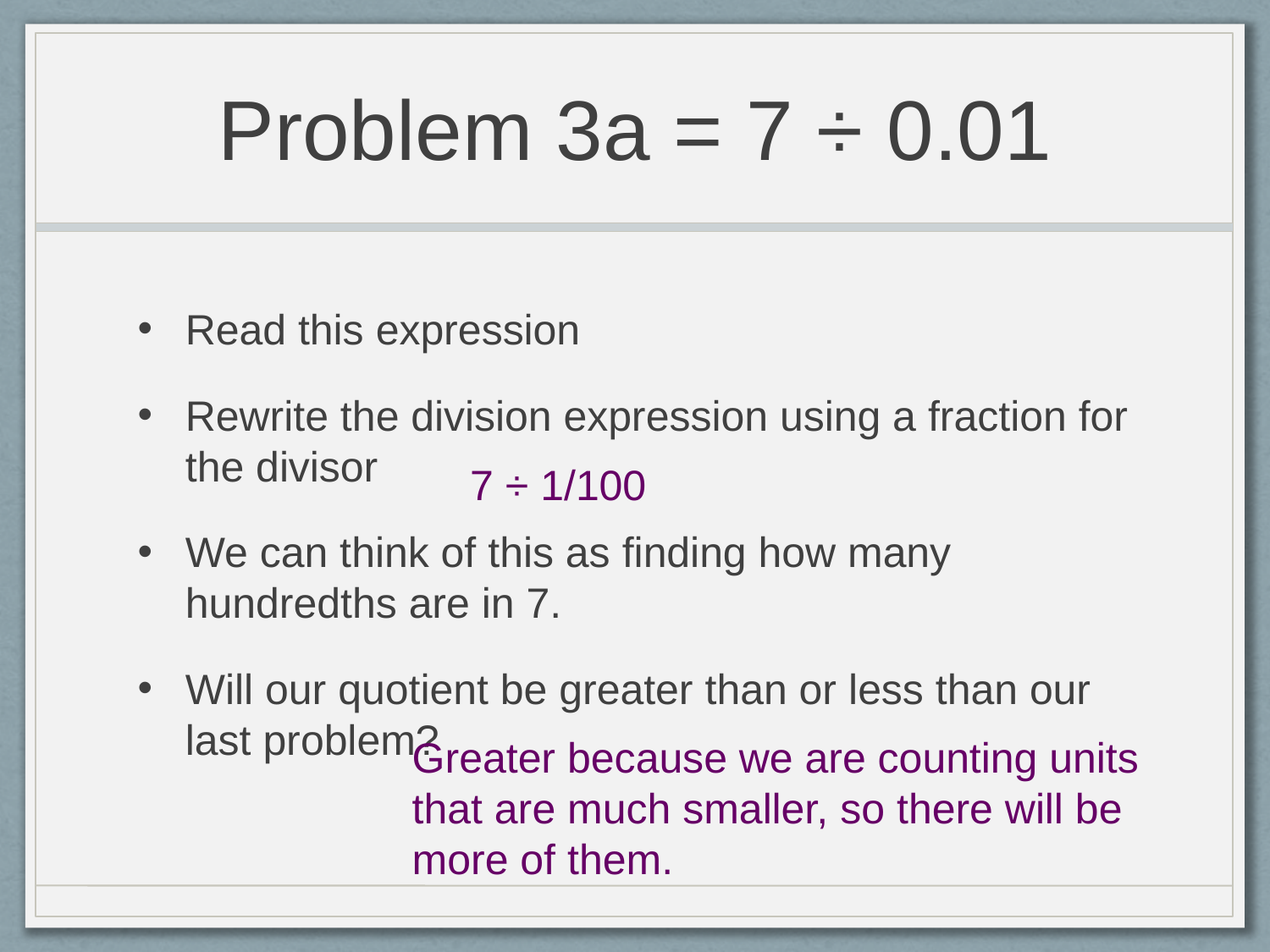

# Problem 3a = 7 ÷ 0.01
Read this expression
Rewrite the division expression using a fraction for the divisor
We can think of this as finding how many hundredths are in 7.
Will our quotient be greater than or less than our last problem?
7 ÷ 1/100
Greater because we are counting units
that are much smaller, so there will be
more of them.